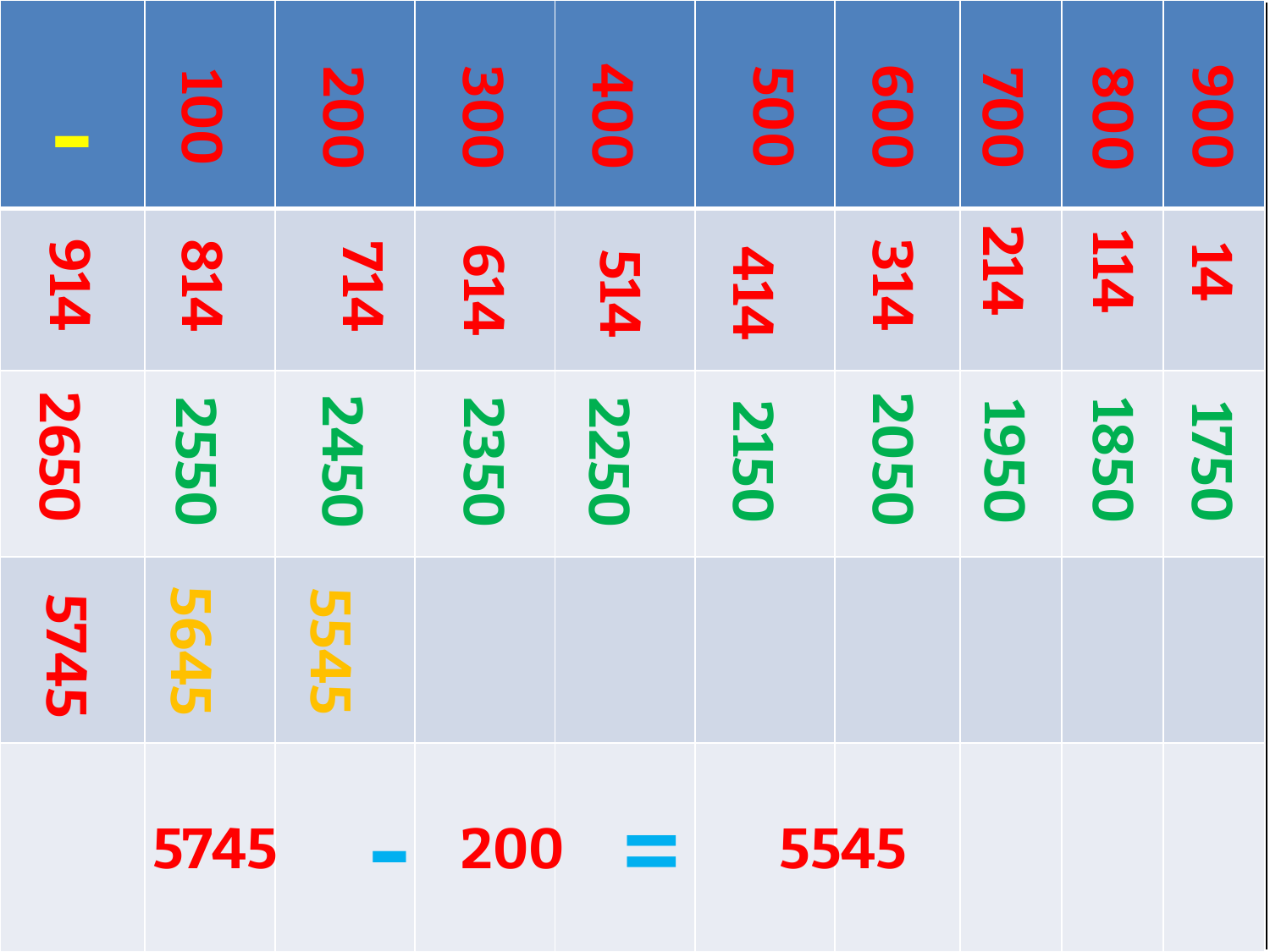

|  |  |  |  |  |  |  |  |  |  |
| --- | --- | --- | --- | --- | --- | --- | --- | --- | --- |
|  |  |  |  |  |  |  |  |  |  |
|  |  |  |  |  |  |  |  |  |  |
|  |  |  |  |  |  |  |  |  |  |
|  |  |  |  |  |  |  |  |  |  |
-
400
500
600
900
100
200
300
700
800
214
114
14
914
814
314
714
614
514
414
#
2650
2050
1850
2550
2150
1950
2450
2350
2250
1750
5645
5545
5745
=
-
5745
200
5545